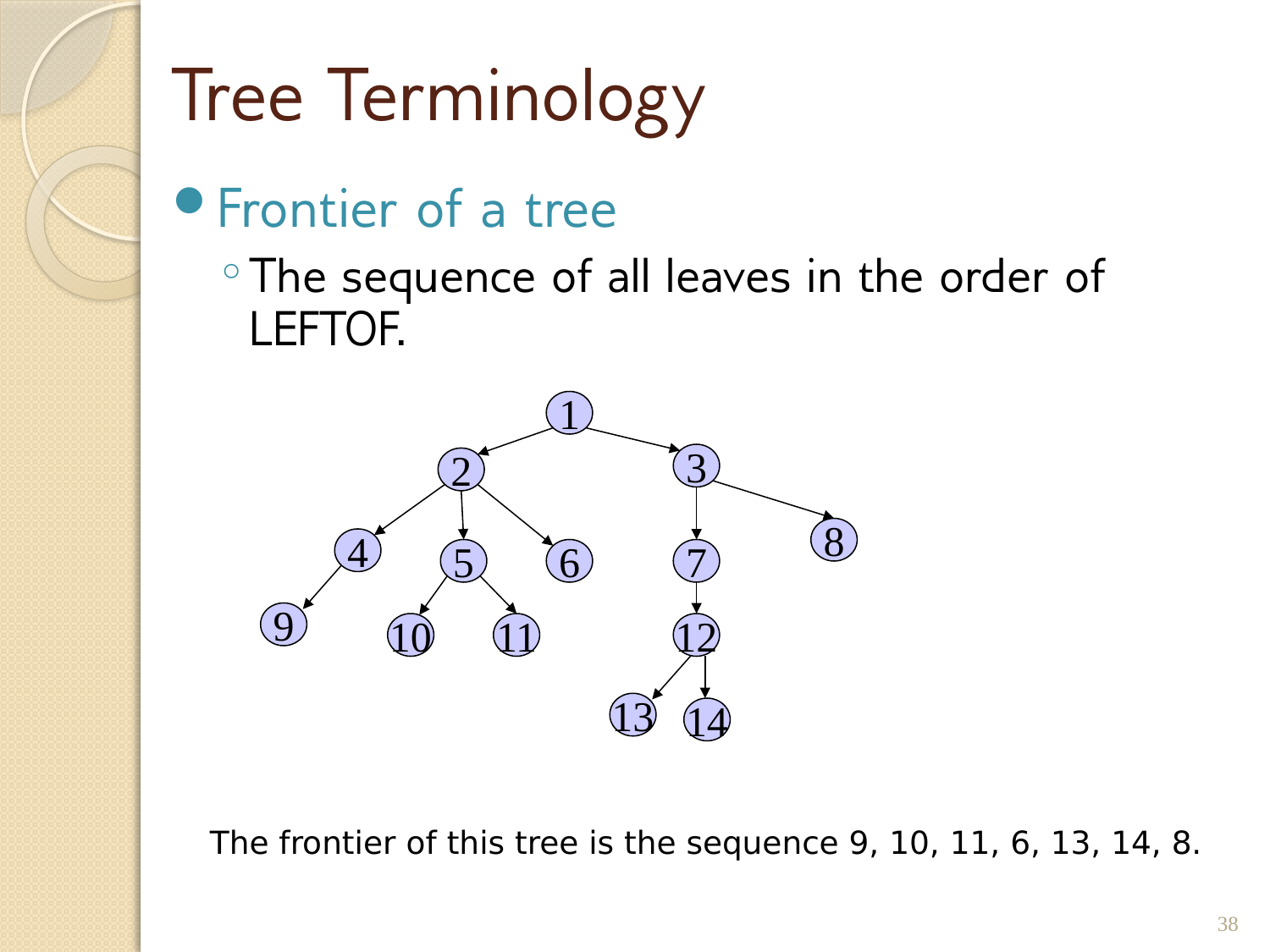

# Tree Terminology
Frontier of a tree
The sequence of all leaves in the order of LEFTOF.

1
3
2
8
4
5
6
7
9
10
11
12
13
14
The frontier of this tree is the sequence 9, 10, 11, 6, 13, 14, 8.
38